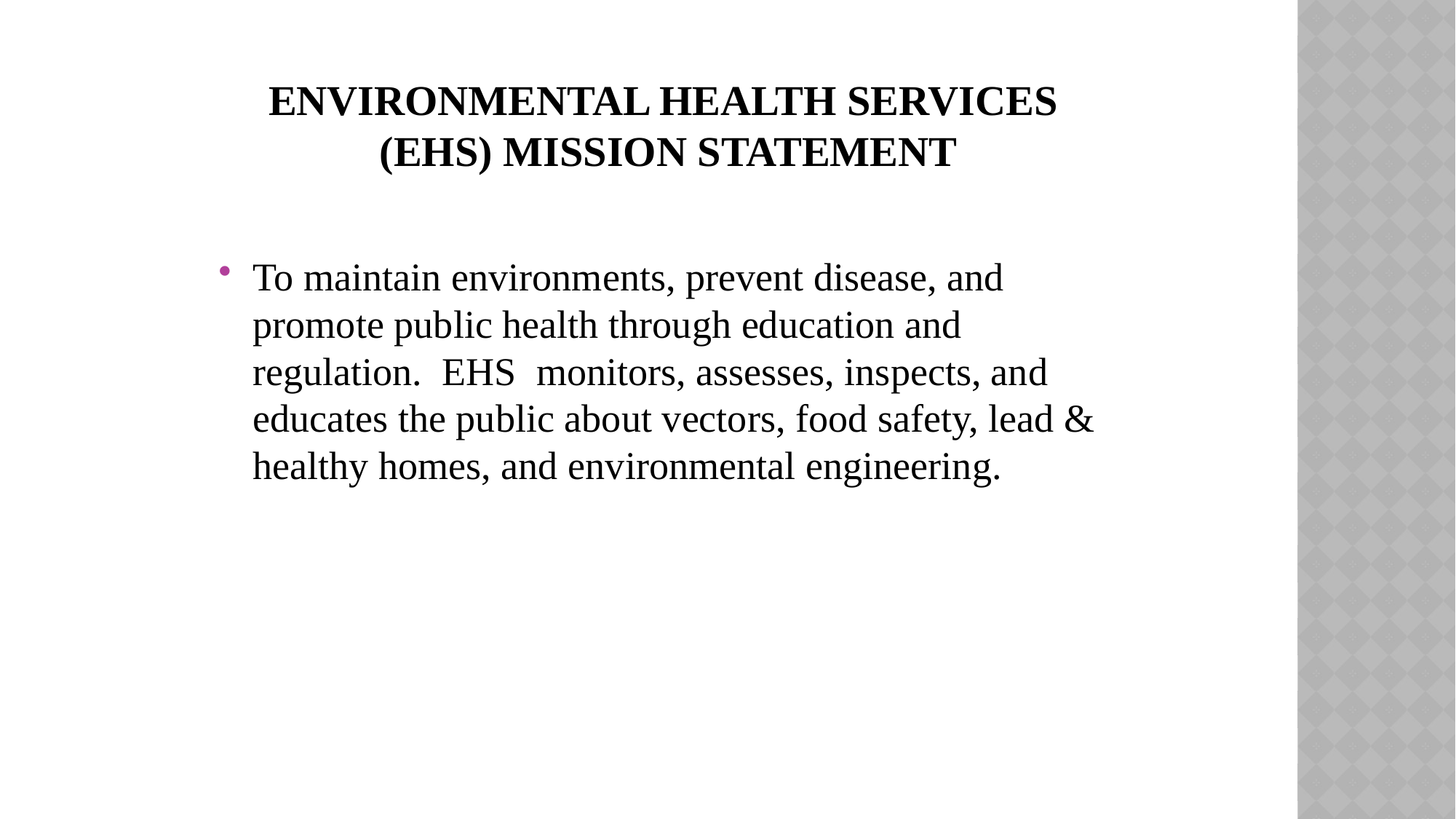

# Environmental Health Services (EHS) Mission Statement
To maintain environments, prevent disease, and  promote public health through education and regulation.  EHS  monitors, assesses, inspects, and educates the public about vectors, food safety, lead & healthy homes, and environmental engineering.